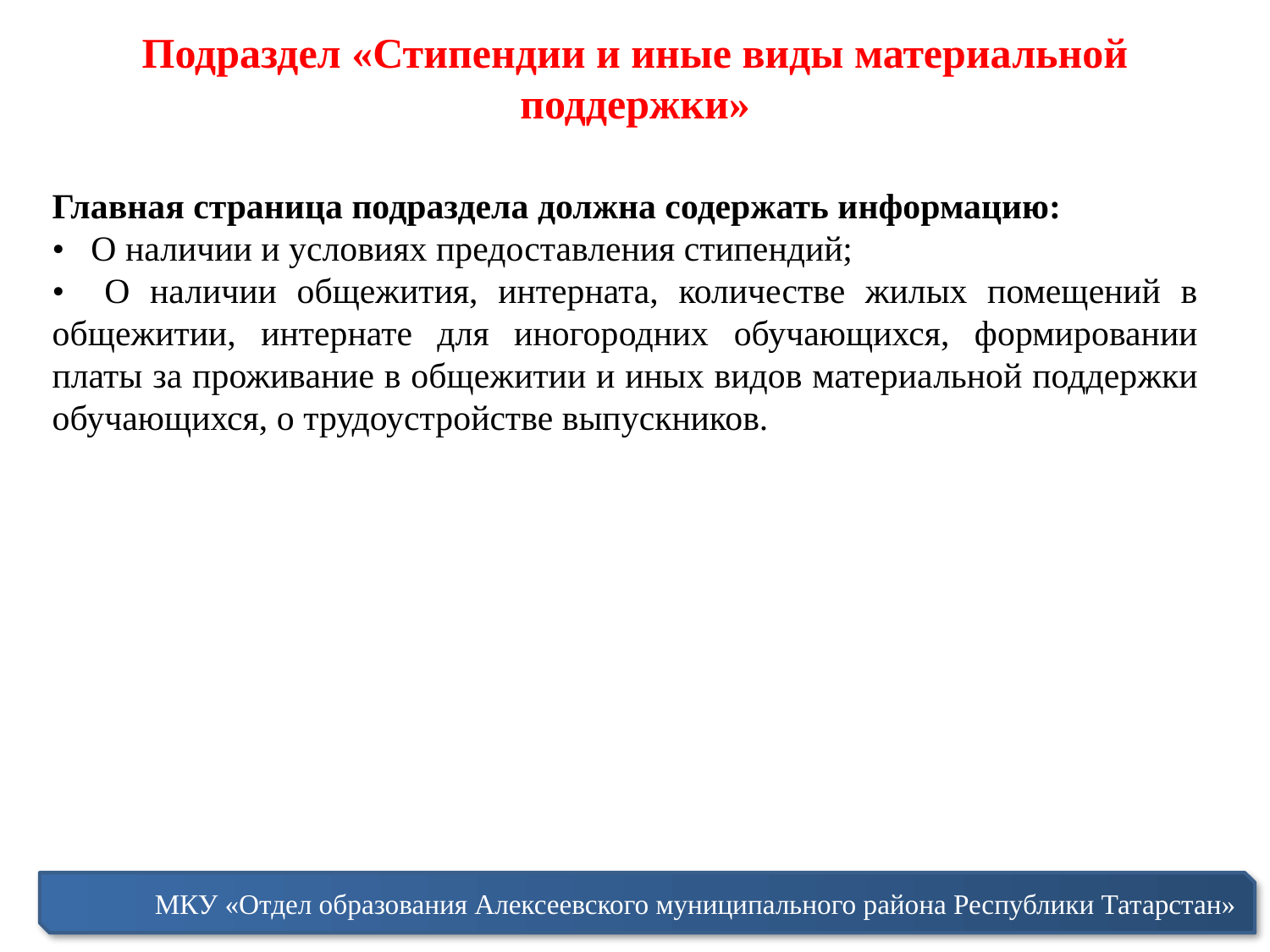

Подраздел «Стипендии и иные виды материальной поддержки»
Главная страница подраздела должна содержать информацию:
•   О наличии и условиях предоставления стипендий;
•  О наличии общежития, интерната, количестве жилых помещений в общежитии, интернате для иногородних обучающихся, формировании платы за проживание в общежитии и иных видов материальной поддержки обучающихся, о трудоустройстве выпускников.

МКУ «Отдел образования Алексеевского муниципального района Республики Татарстан»